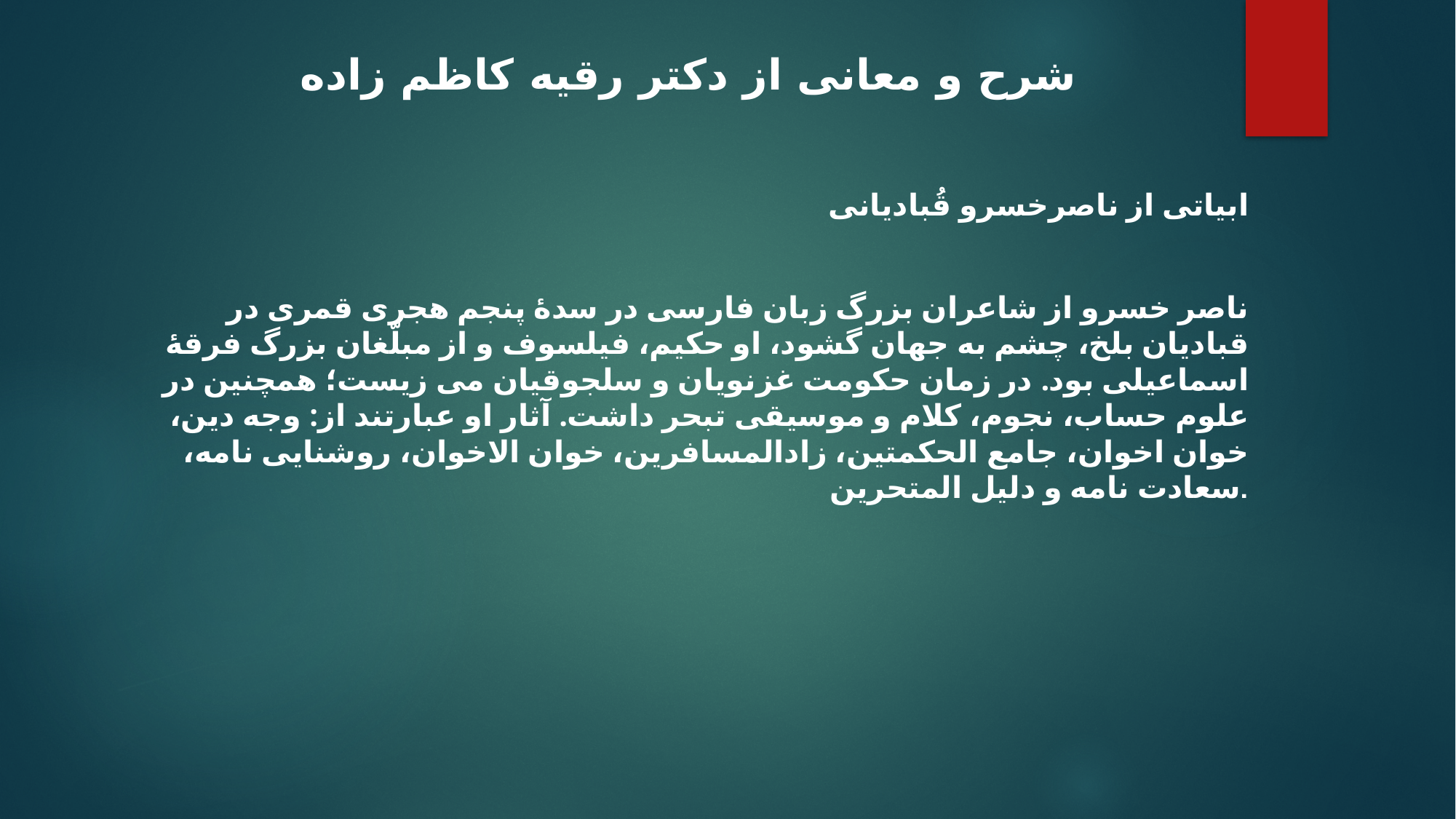

# شرح و معانی از دکتر رقیه کاظم زاده
ابیاتی از ناصرخسرو قُبادیانی

ناصر خسرو از شاعران بزرگ زبان فارسی در سدۀ پنجم هجری قمری در قبادیان بلخ، چشم به جهان گشود، او حکیم، فیلسوف و از مبلّغان بزرگ فرقۀ اسماعیلی بود. در زمان حکومت غزنویان و سلجوقیان می زیست؛ همچنین در علوم حساب، نجوم، کلام و موسیقی تبحر داشت. آثار او عبارتند از: وجه دین، خوان اخوان، جامع الحکمتین، زادالمسافرین، خوان الاخوان، روشنایی نامه، سعادت نامه و دلیل المتحرین.